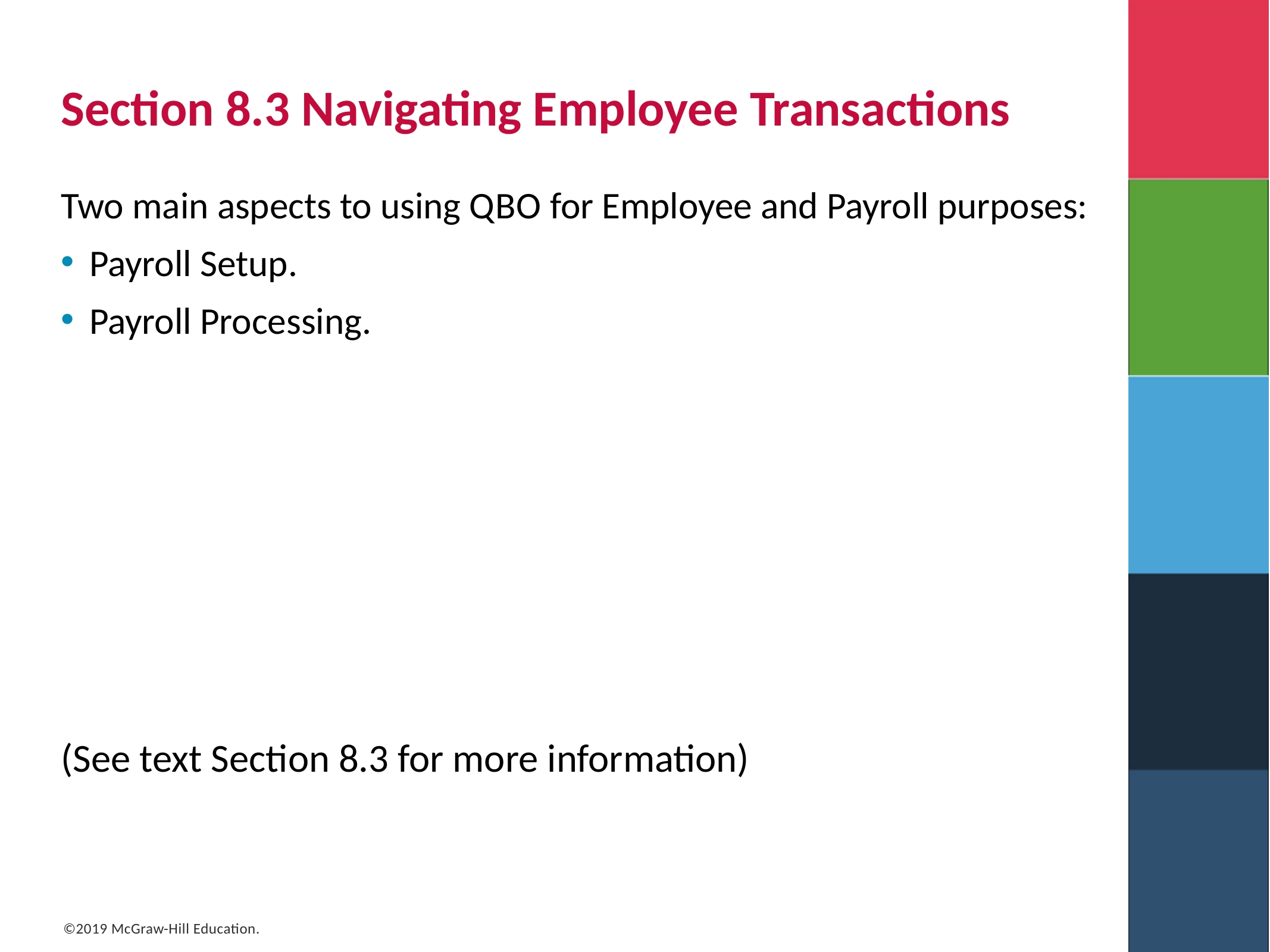

# Section 8.3 Navigating Employee Transactions
Two main aspects to using Q B O for Employee and Payroll purposes:
Payroll Setup.
Payroll Processing.
(See text Section 8.3 for more information)